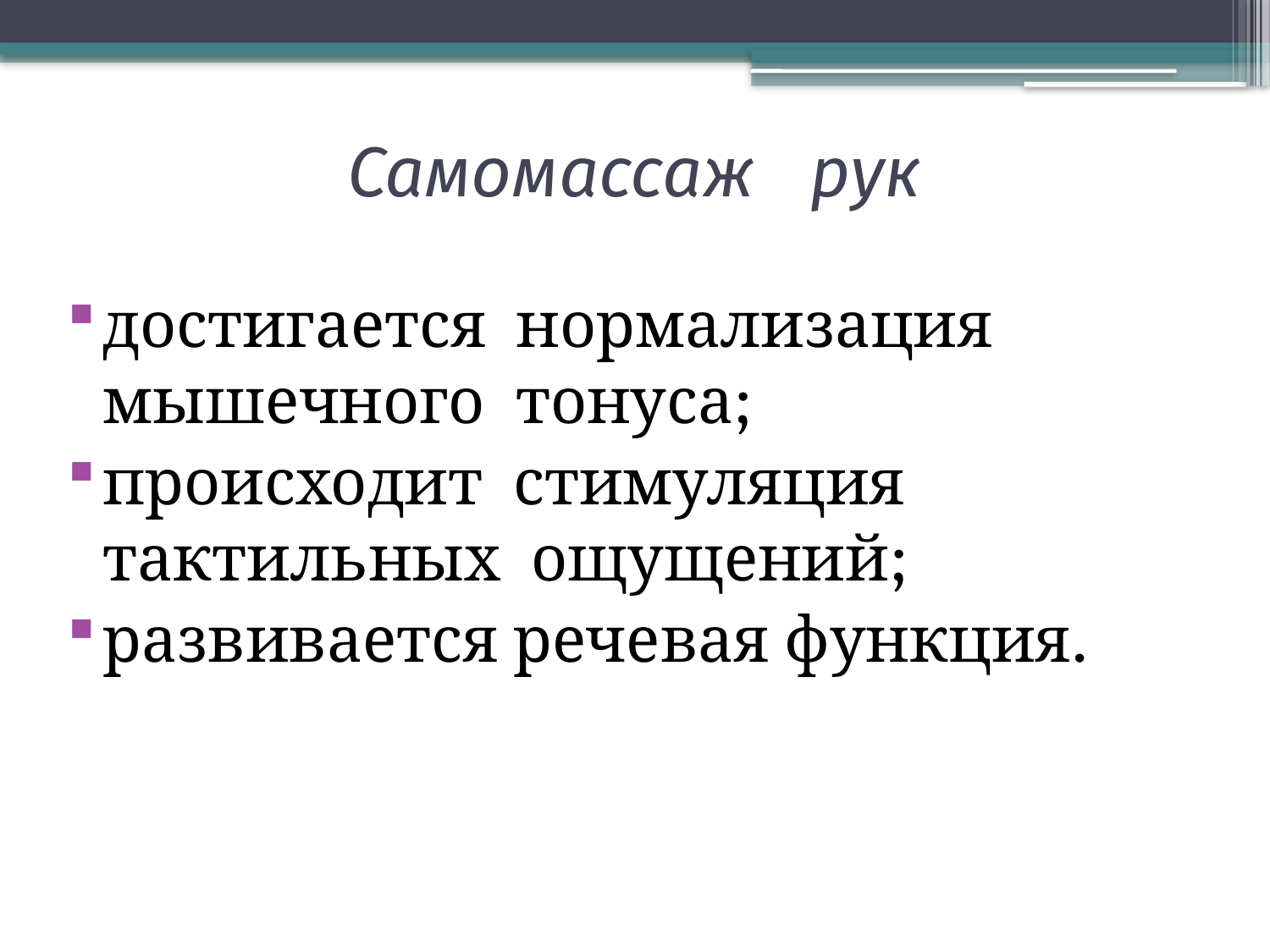

# Самомассаж   рук
достигается  нормализация мышечного  тонуса;
происходит  стимуляция  тактильных  ощущений;
развивается речевая функция.